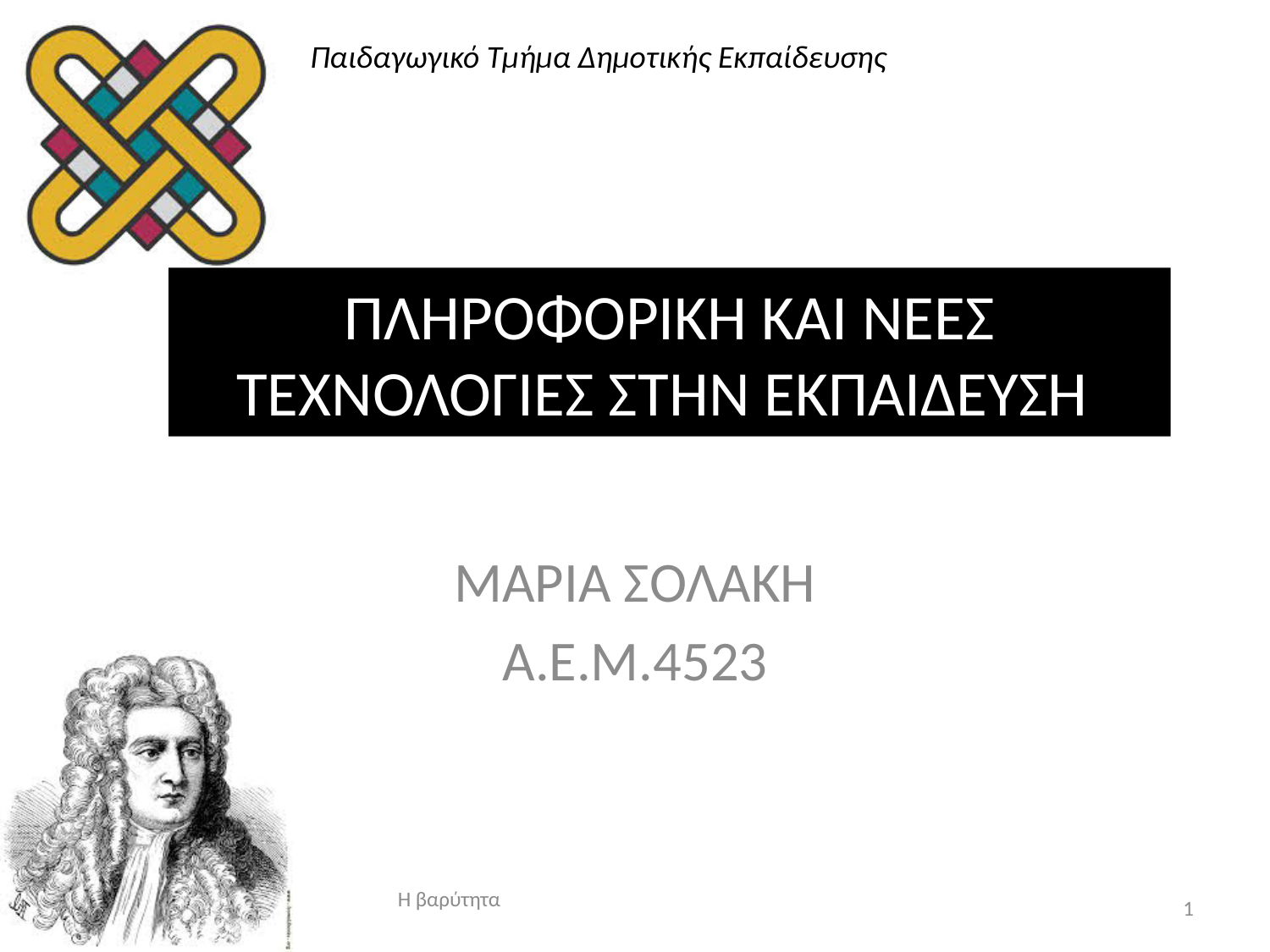

# ΠΛΗΡΟΦΟΡΙΚΗ ΚΑΙ ΝΕΕΣ ΤΕΧΝΟΛΟΓΙΕΣ ΣΤΗΝ ΕΚΠΑΙΔΕΥΣΗ
ΜΑΡΙΑ ΣΟΛΑΚΗ
Α.Ε.Μ.4523
Η βαρύτητα
1